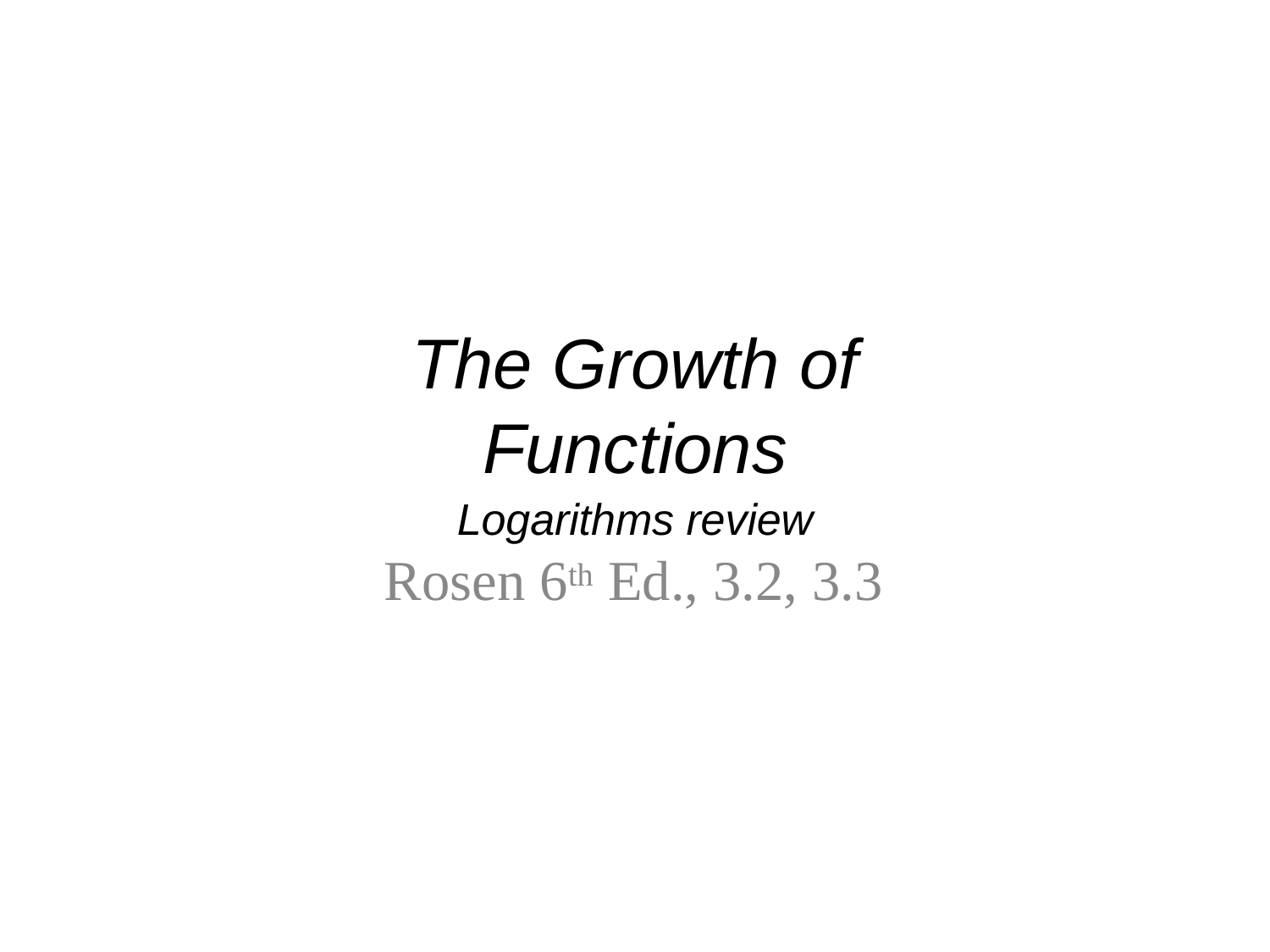

# The Growth of Functions
Logarithms review
Rosen 6th Ed., 3.2, 3.3